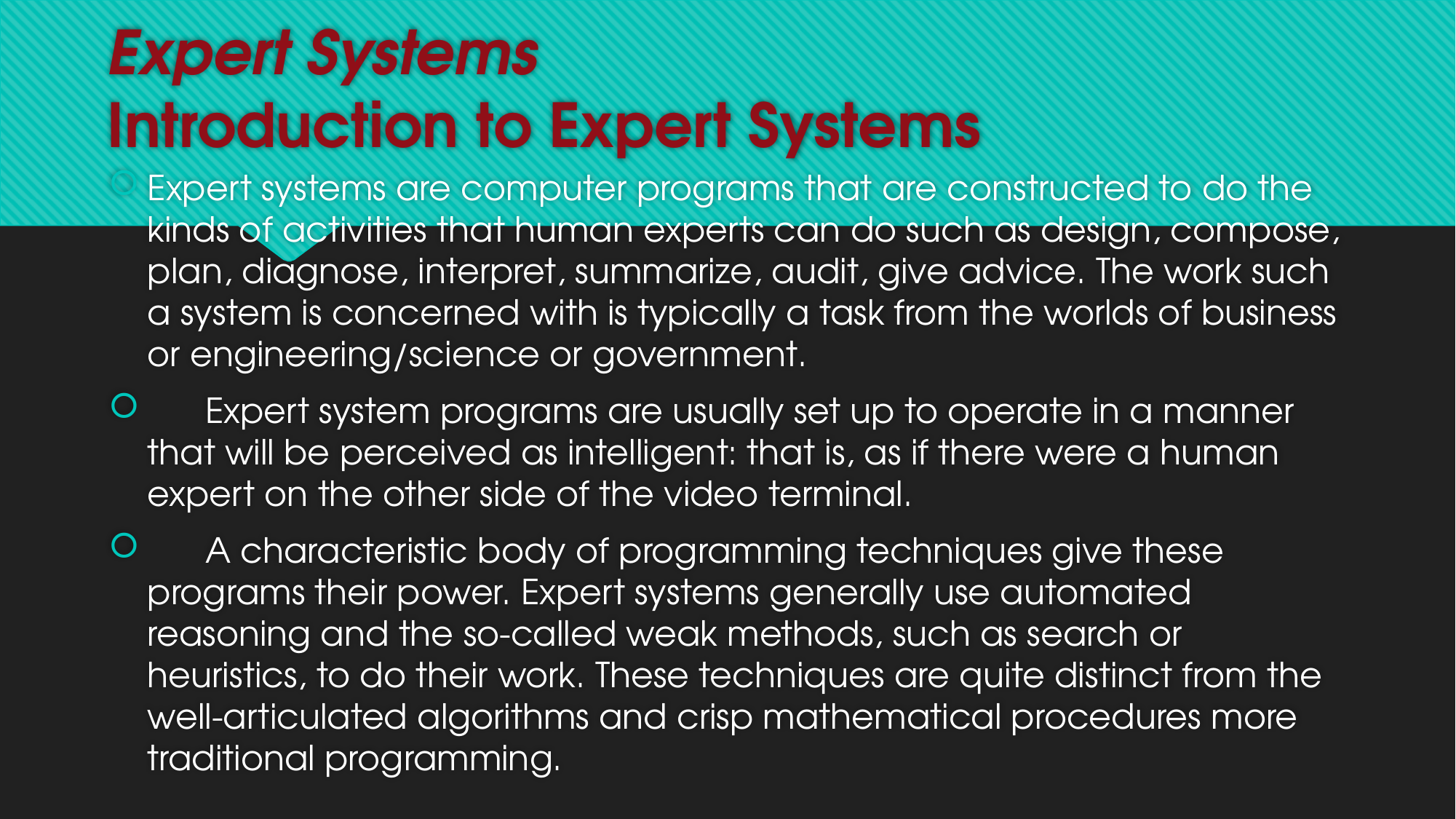

# Expert Systems Introduction to Expert Systems
Expert systems are computer programs that are constructed to do the kinds of activities that human experts can do such as design, compose, plan, diagnose, interpret, summarize, audit, give advice. The work such a system is concerned with is typically a task from the worlds of business or engineering/science or government.
      Expert system programs are usually set up to operate in a manner that will be perceived as intelligent: that is, as if there were a human expert on the other side of the video terminal.
      A characteristic body of programming techniques give these programs their power. Expert systems generally use automated reasoning and the so-called weak methods, such as search or heuristics, to do their work. These techniques are quite distinct from the well-articulated algorithms and crisp mathematical procedures more traditional programming.